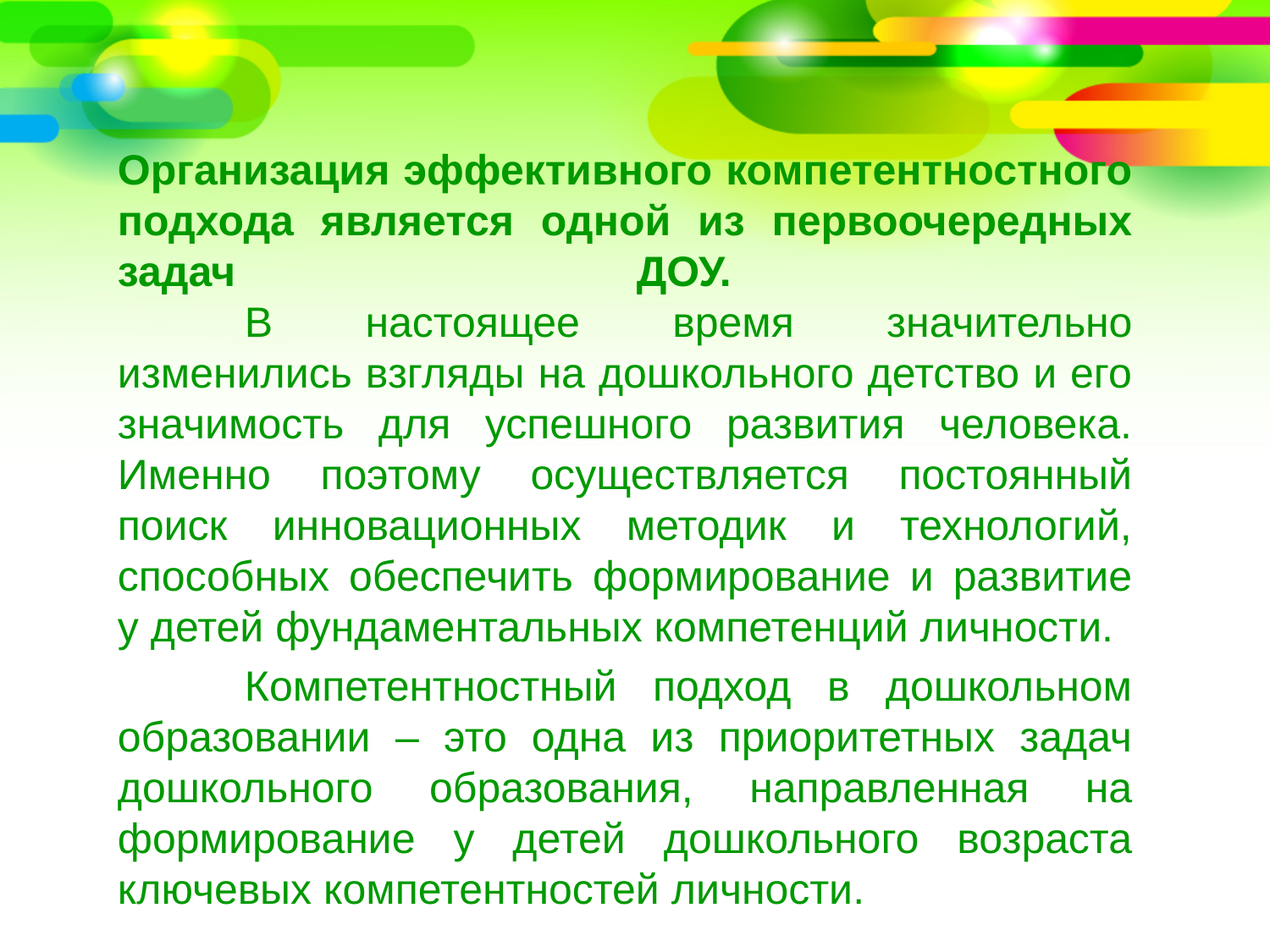

Организация эффективного компетентностного подхода является одной из первоочередных задач ДОУ.
	В настоящее время значительно изменились взгляды на дошкольного детство и его значимость для успешного развития человека. Именно поэтому осуществляется постоянный поиск инновационных методик и технологий, способных обеспечить формирование и развитие у детей фундаментальных компетенций личности.
	Компетентностный подход в дошкольном образовании – это одна из приоритетных задач дошкольного образования, направленная на формирование у детей дошкольного возраста ключевых компетентностей личности.